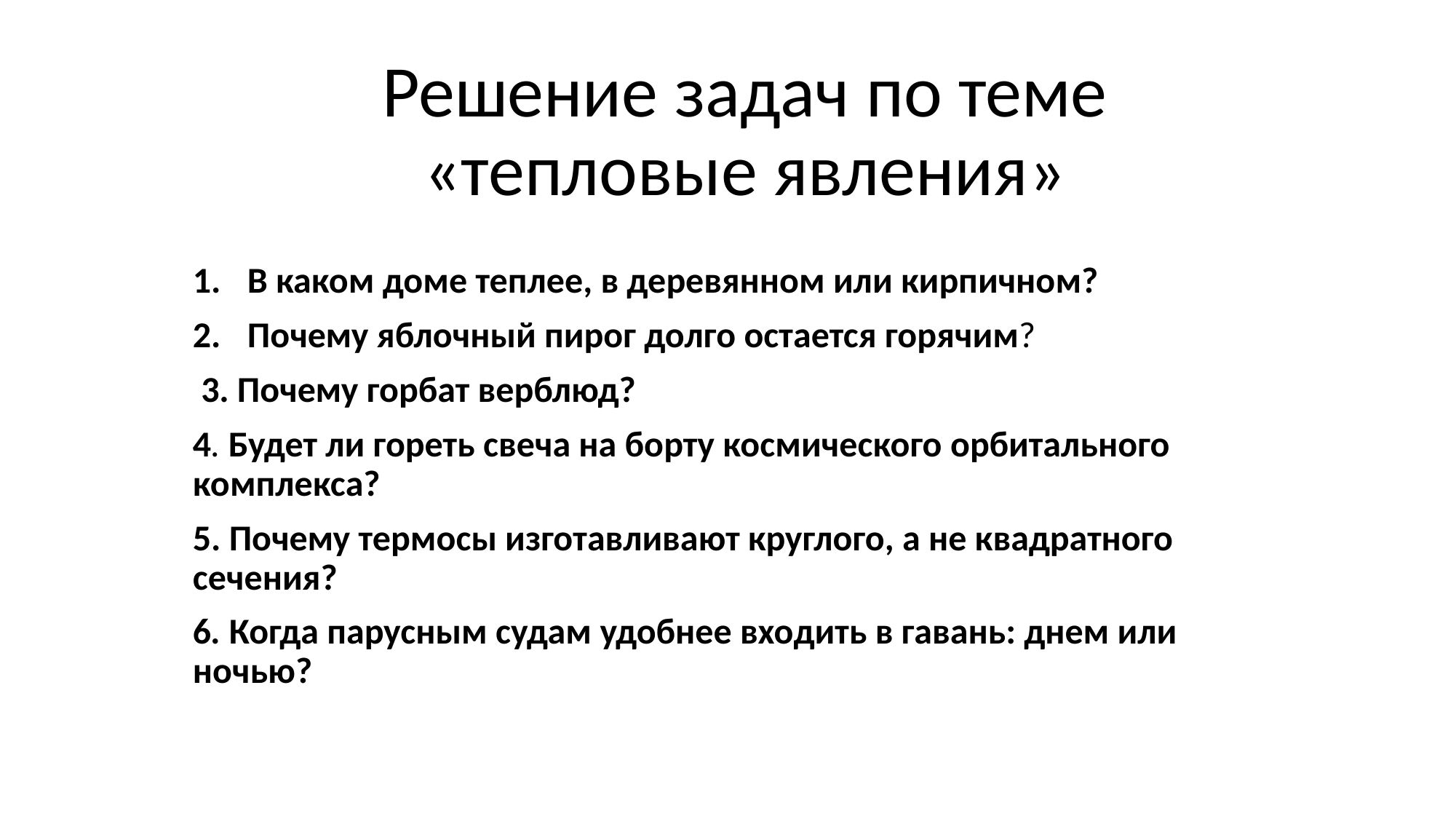

# Решение задач по теме «тепловые явления»
В каком доме теплее, в деревянном или кирпичном?
Почему яблочный пирог долго остается горячим?
 3. Почему горбат верблюд?
4. Будет ли гореть свеча на борту космического орбитального комплекса?
5. Почему термосы изготавливают круглого, а не квадратного сечения?
6. Когда парусным судам удобнее входить в гавань: днем или ночью?